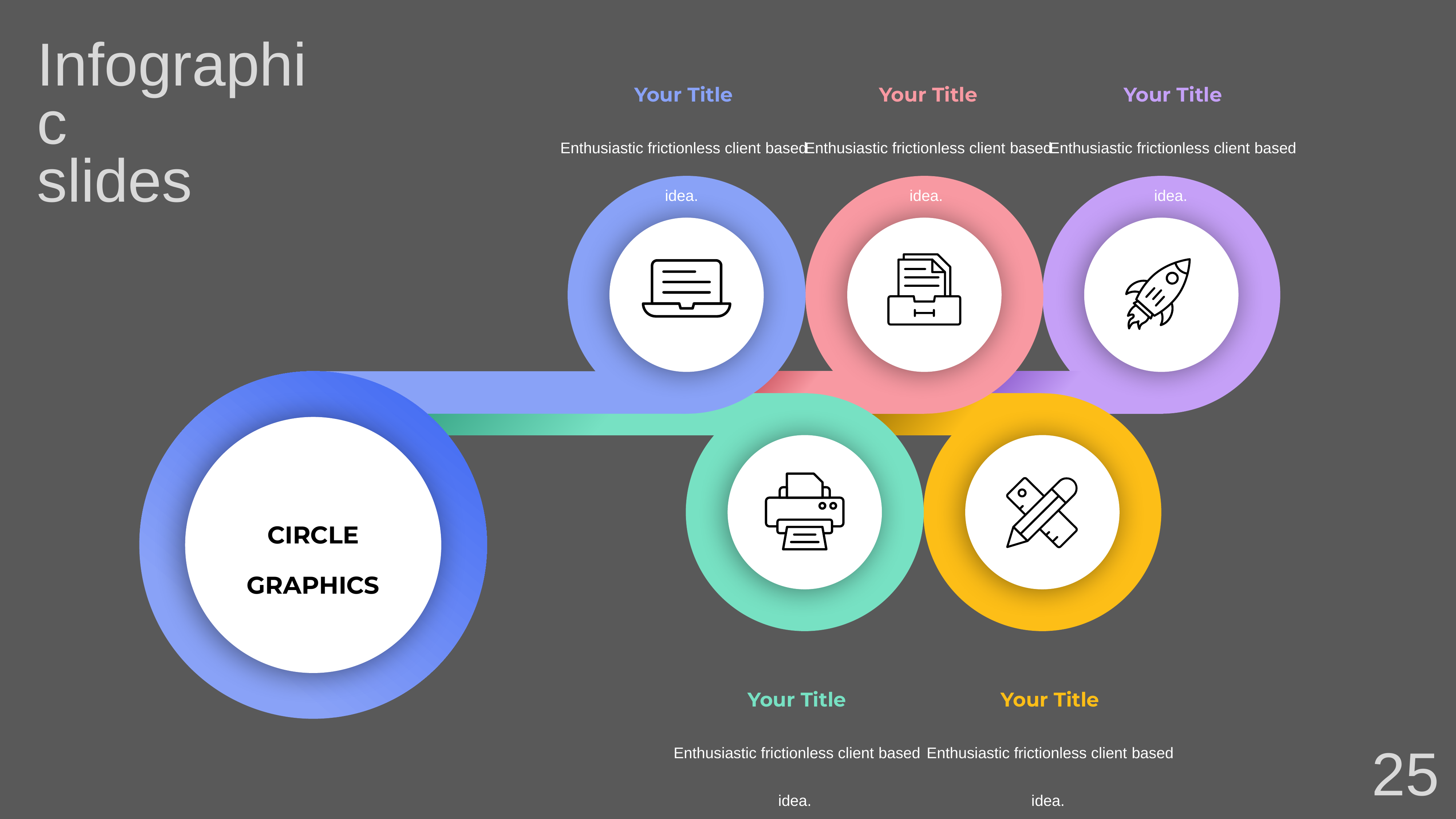

Infographic
slides
Your Title
Enthusiastic frictionless client based idea.
Your Title
Enthusiastic frictionless client based idea.
Your Title
Enthusiastic frictionless client based idea.

CIRCLE
GRAPHICS
Your Title
Enthusiastic frictionless client based idea.
Your Title
Enthusiastic frictionless client based idea.
25.